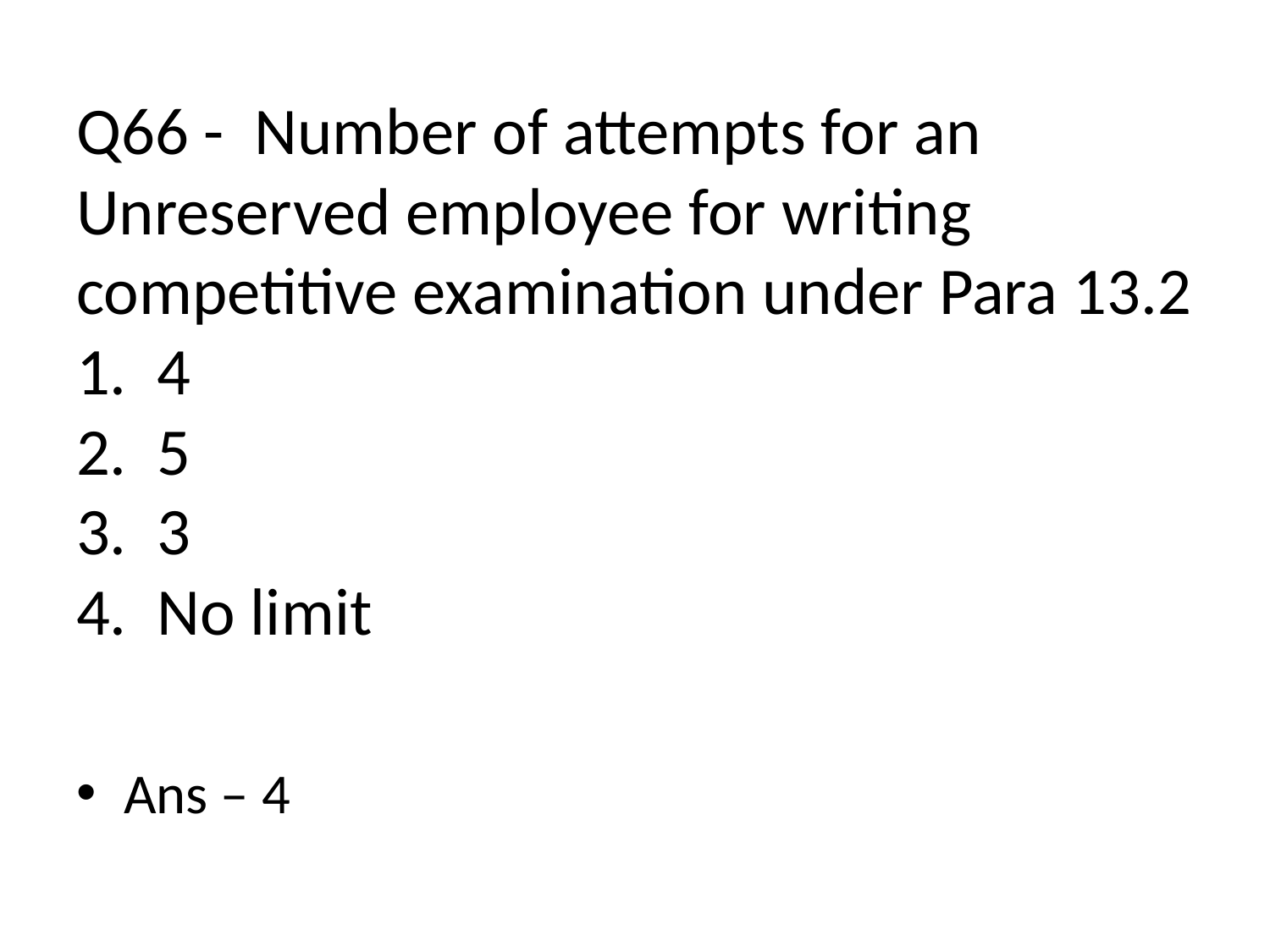

# Q66 -  Number of attempts for an Unreserved employee for writing competitive examination under Para 13.2 1.  4 2.  5 3.  3 4.  No limit
Ans – 4